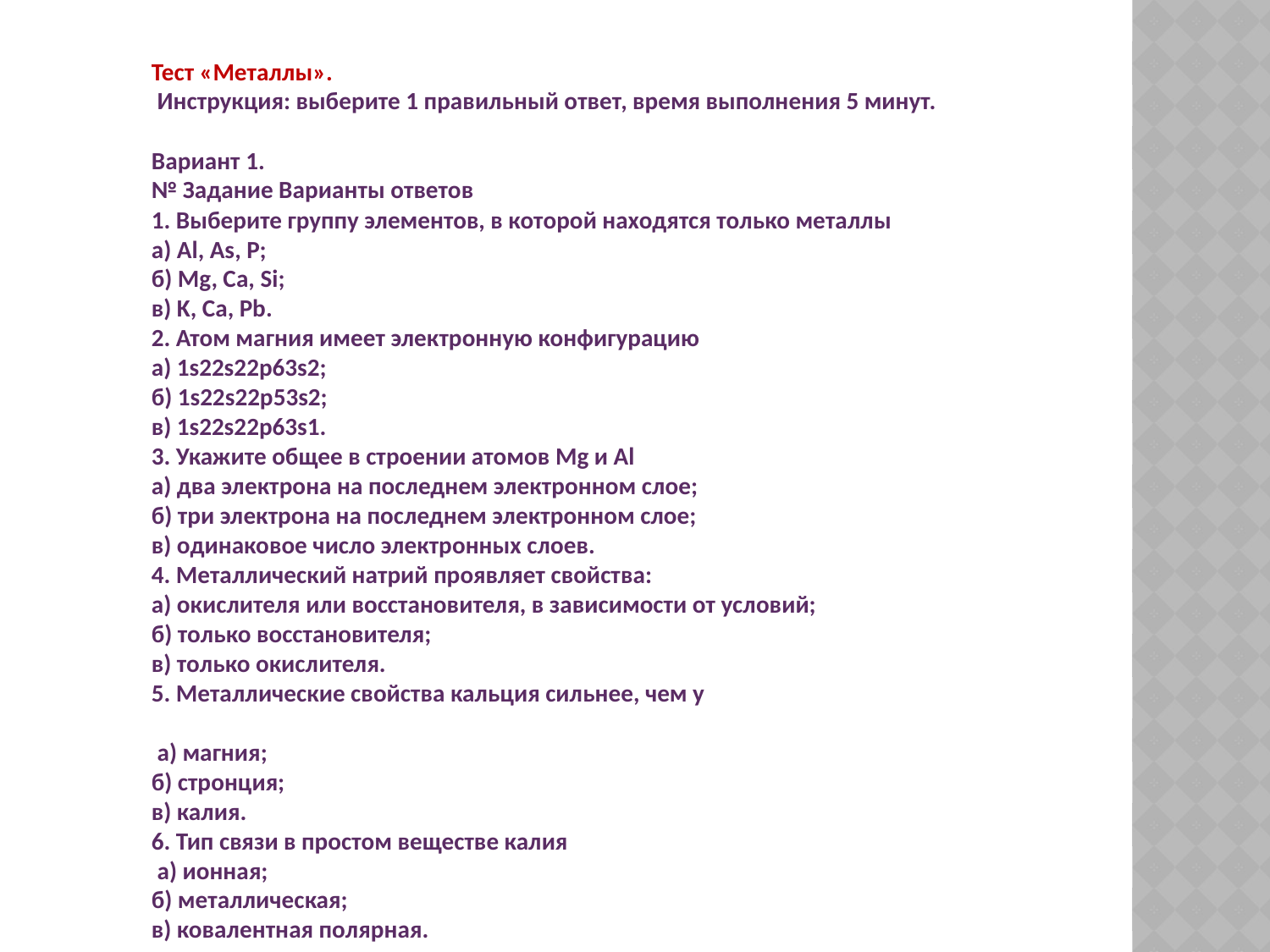

Тест «Металлы».
 Инструкция: выберите 1 правильный ответ, время выполнения 5 минут. 
Вариант 1. 
№ Задание Варианты ответов 
1. Выберите группу элементов, в которой находятся только металлы
а) Al, As, P; 
б) Mg, Ca, Si; 
в) K, Ca, Pb. 
2. Атом магния имеет электронную конфигурацию
а) 1s22s22p63s2; 
б) 1s22s22p53s2; 
в) 1s22s22p63s1. 
3. Укажите общее в строении атомов Mg и Al
а) два электрона на последнем электронном слое; 
б) три электрона на последнем электронном слое; 
в) одинаковое число электронных слоев. 
4. Металлический натрий проявляет свойства:
а) окислителя или восстановителя, в зависимости от условий; 
б) только восстановителя; 
в) только окислителя. 
5. Металлические свойства кальция сильнее, чем у
 а) магния; 
б) стронция; 
в) калия. 
6. Тип связи в простом веществе калия
 а) ионная; 
б) металлическая; 
в) ковалентная полярная.